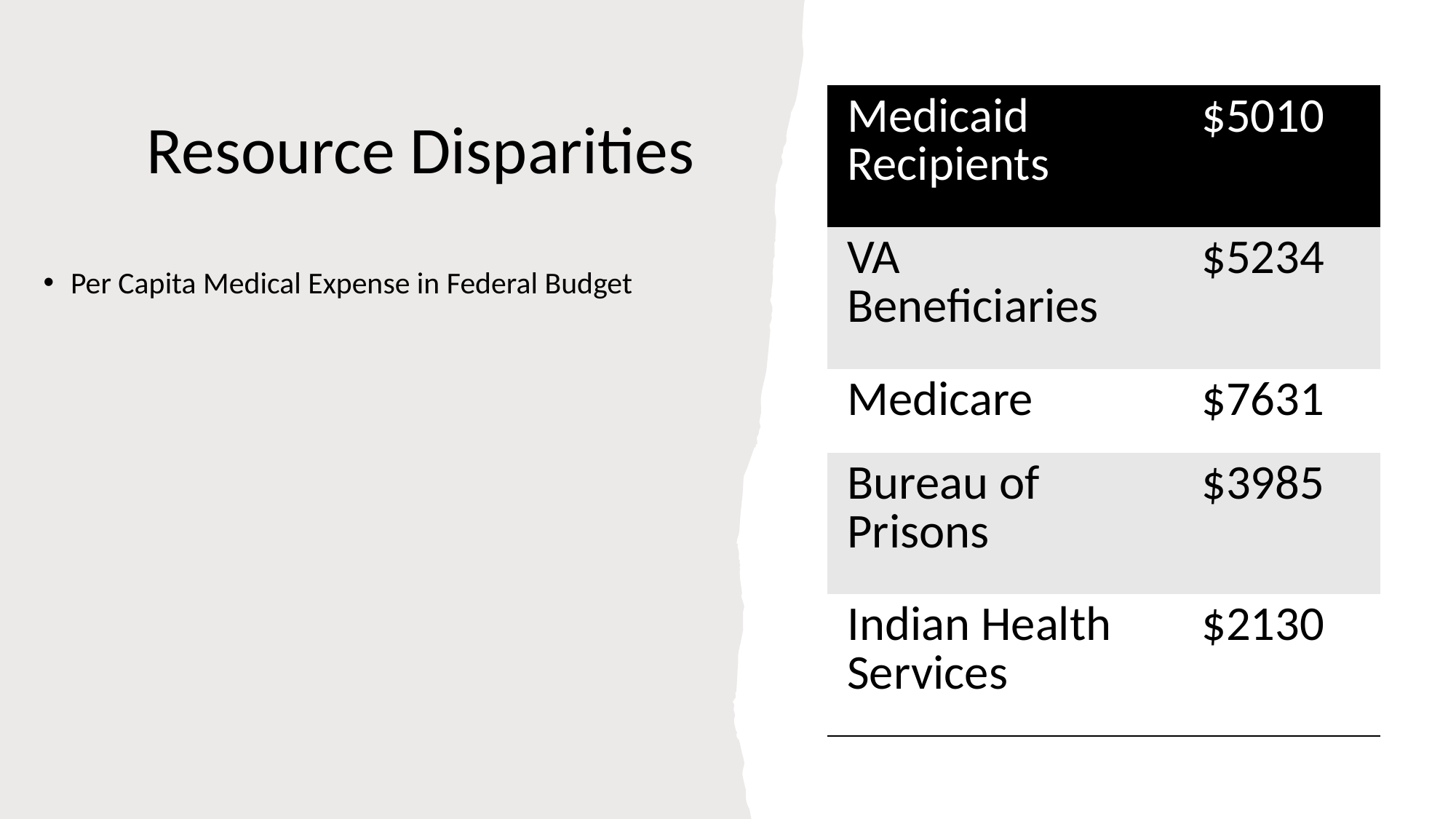

# Resource Disparities
| Medicaid Recipients | $5010 |
| --- | --- |
| VA Beneficiaries | $5234 |
| Medicare | $7631 |
| Bureau of Prisons | $3985 |
| Indian Health Services | $2130 |
Per Capita Medical Expense in Federal Budget